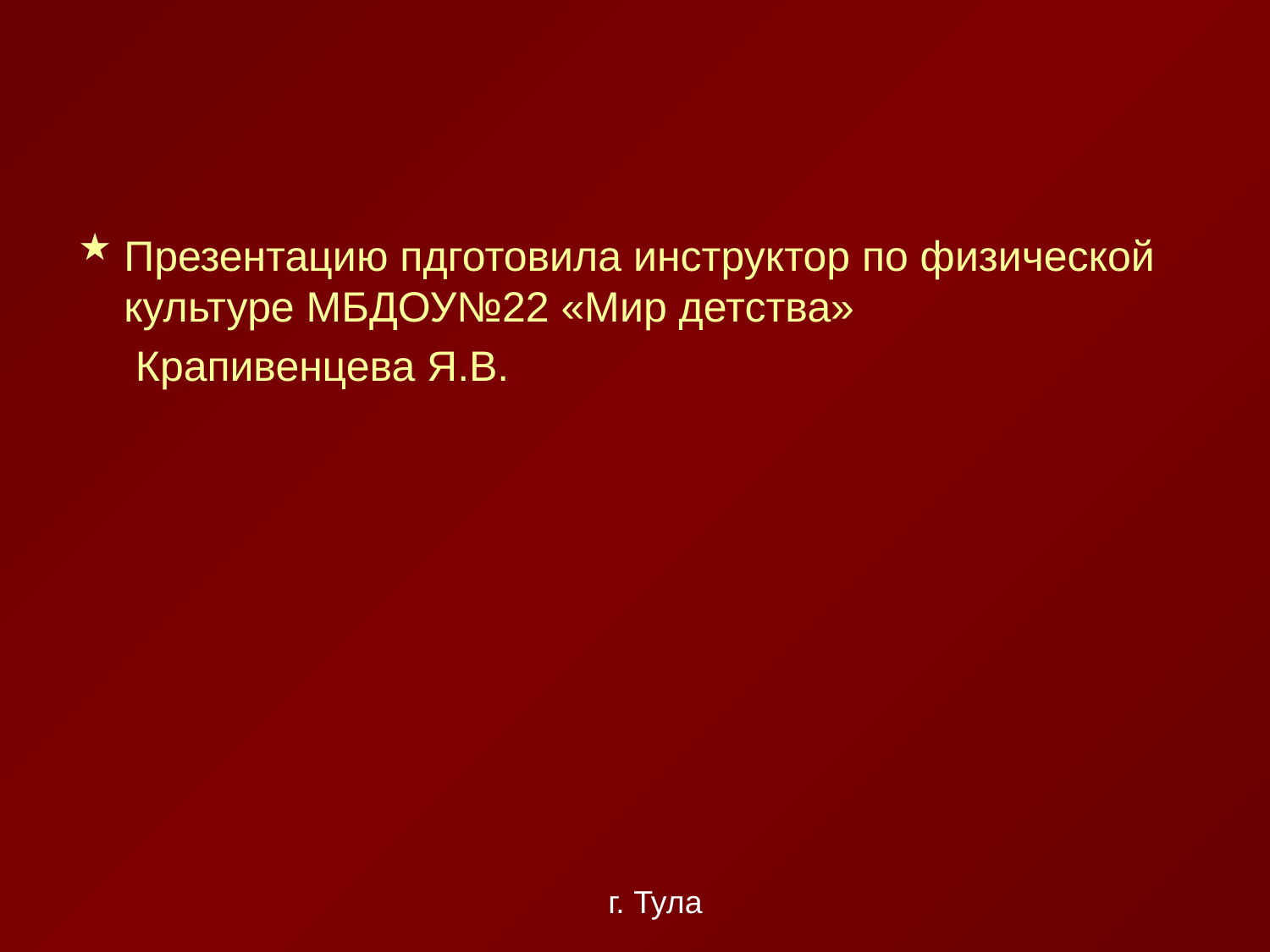

#
Презентацию пдготовила инструктор по физической культуре МБДОУ№22 «Мир детства»
     Крапивенцева Я.В.
г. Тула